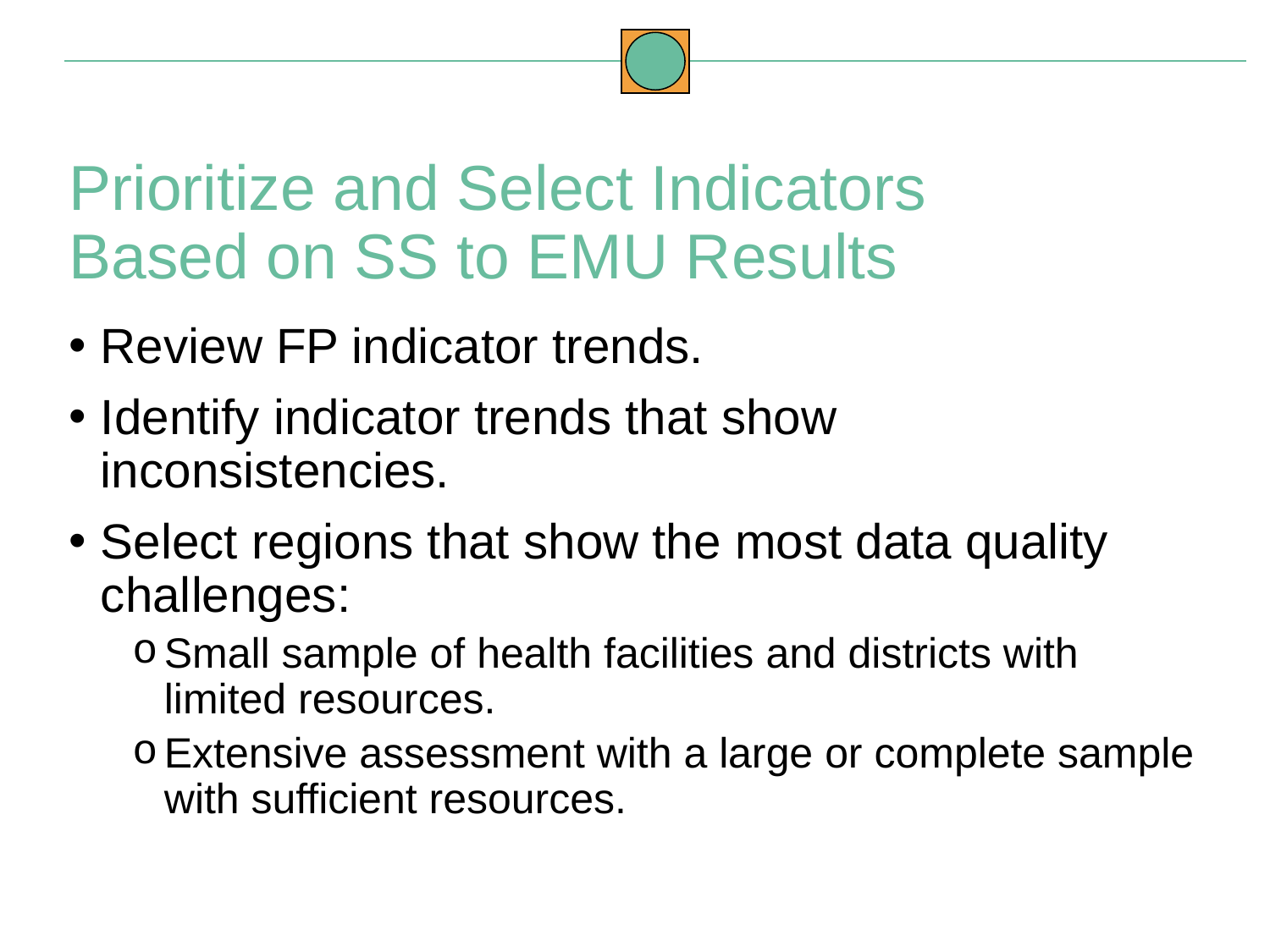

Prioritize and Select Indicators Based on SS to EMU Results
Review FP indicator trends.
Identify indicator trends that show inconsistencies.
Select regions that show the most data quality challenges:
Small sample of health facilities and districts with limited resources.
Extensive assessment with a large or complete sample with sufficient resources.